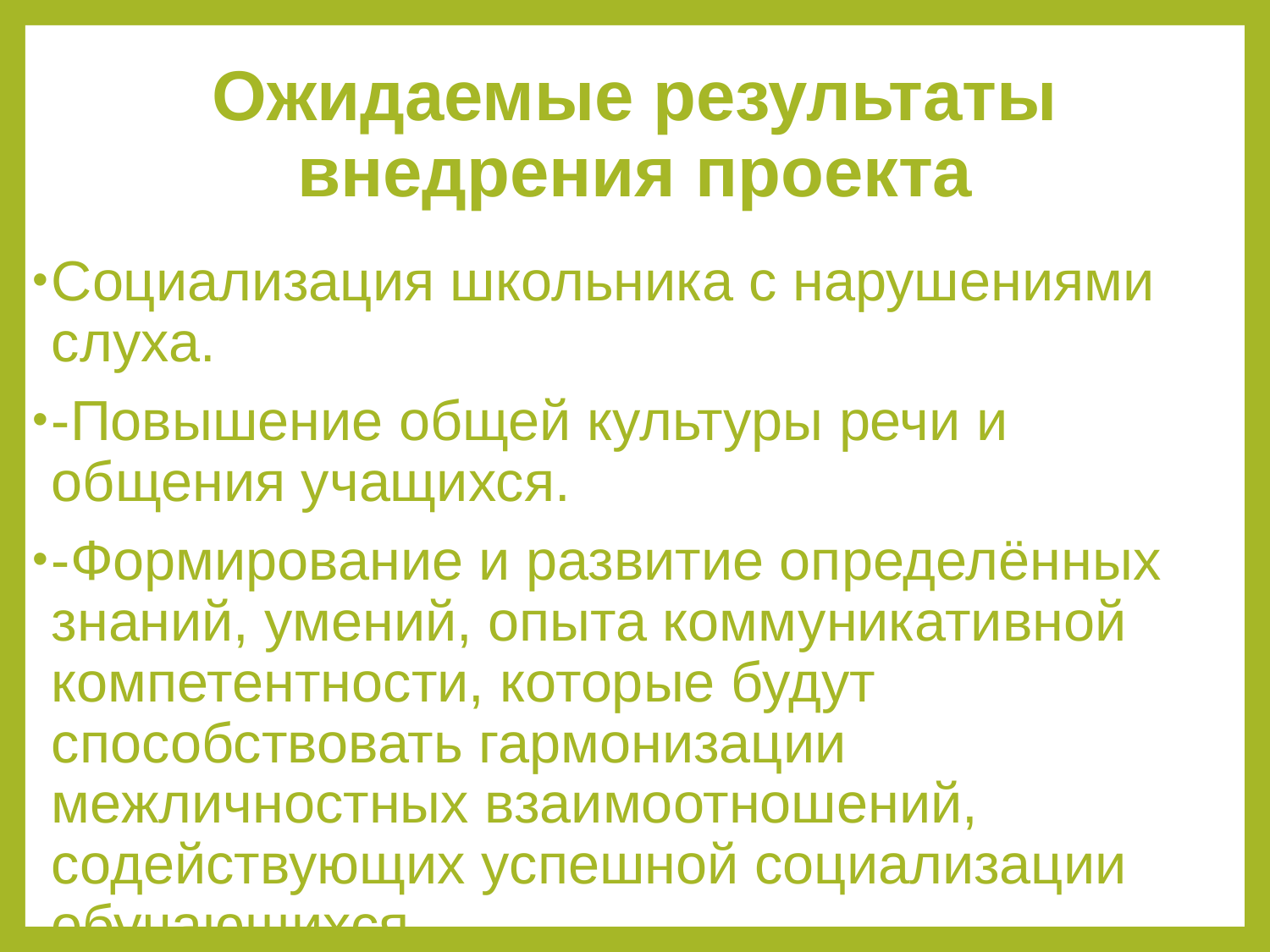

# Ожидаемые результаты внедрения проекта
Социализация школьника с нарушениями слуха.
-Повышение общей культуры речи и общения учащихся.
-Формирование и развитие определённых знаний, умений, опыта коммуникативной компетентности, которые будут способствовать гармонизации межличностных взаимоотношений, содействующих успешной социализации обучающихся.